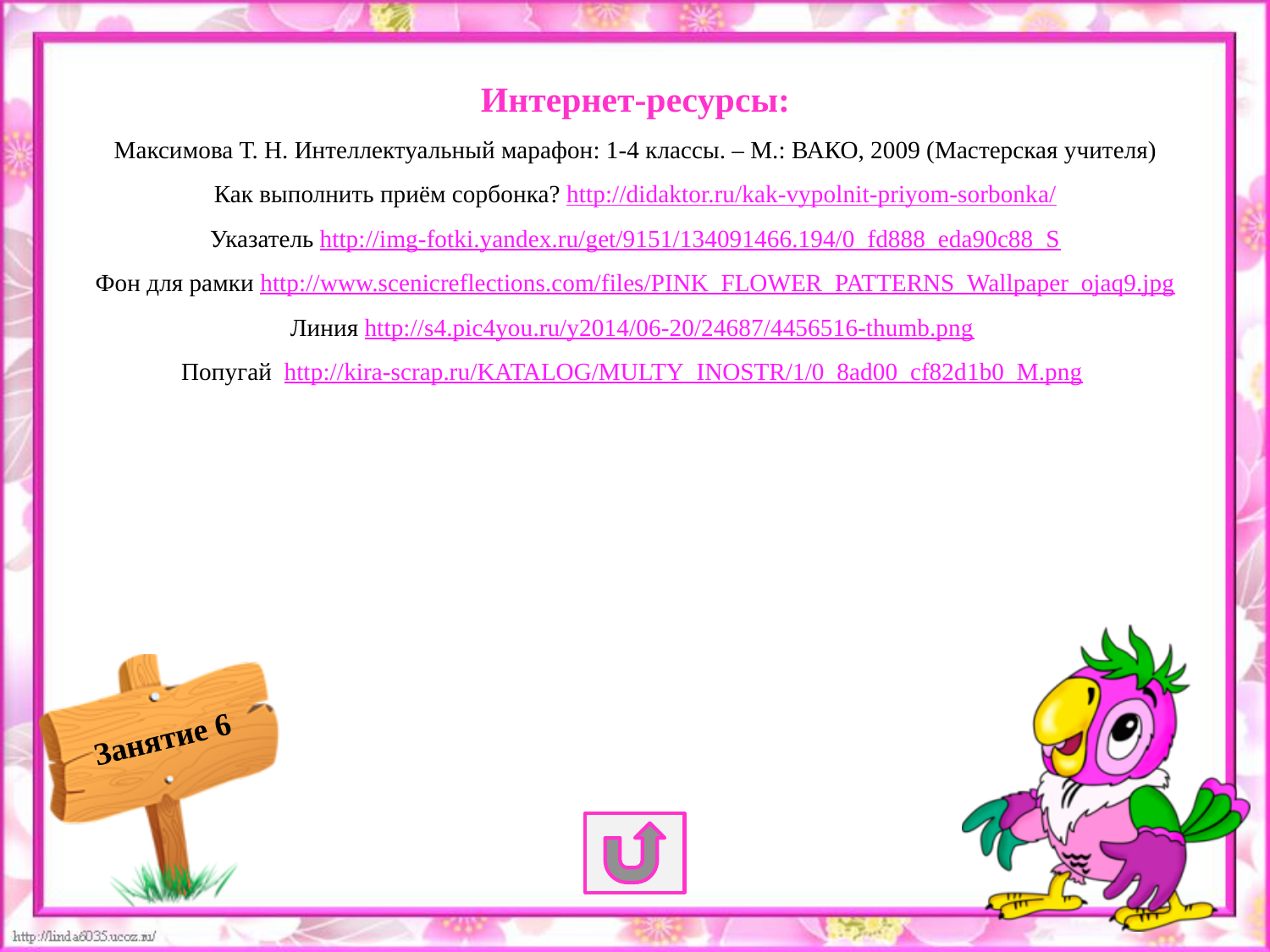

Интернет-ресурсы:
Максимова Т. Н. Интеллектуальный марафон: 1-4 классы. – М.: ВАКО, 2009 (Мастерская учителя)
Как выполнить приём сорбонка? http://didaktor.ru/kak-vypolnit-priyom-sorbonka/
Указатель http://img-fotki.yandex.ru/get/9151/134091466.194/0_fd888_eda90c88_S
Фон для рамки http://www.scenicreflections.com/files/PINK_FLOWER_PATTERNS_Wallpaper_ojaq9.jpg
Линия http://s4.pic4you.ru/y2014/06-20/24687/4456516-thumb.png
Попугай  http://kira-scrap.ru/KATALOG/MULTY_INOSTR/1/0_8ad00_cf82d1b0_M.png